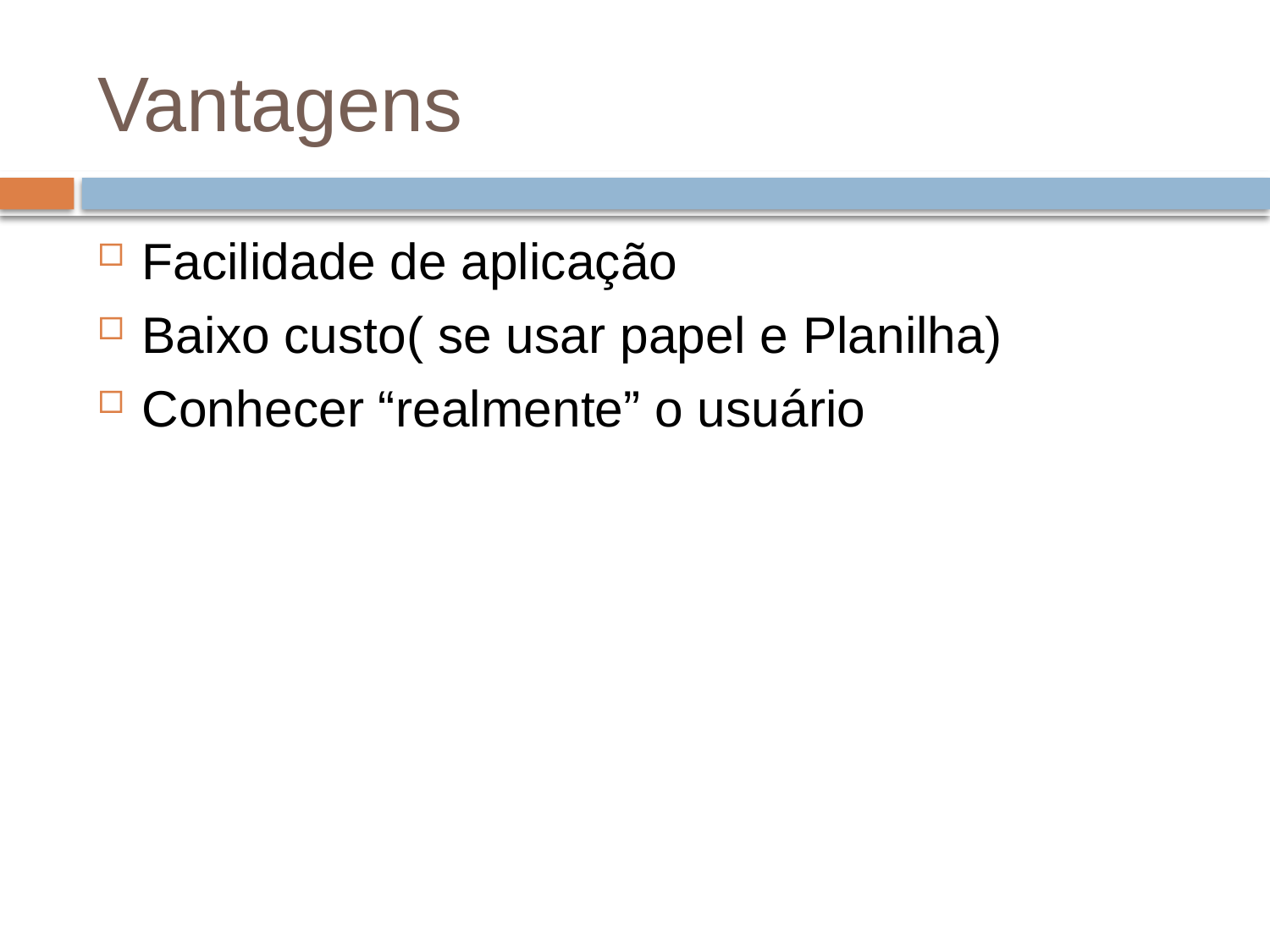

# Vantagens
Facilidade de aplicação
Baixo custo( se usar papel e Planilha)
Conhecer “realmente” o usuário